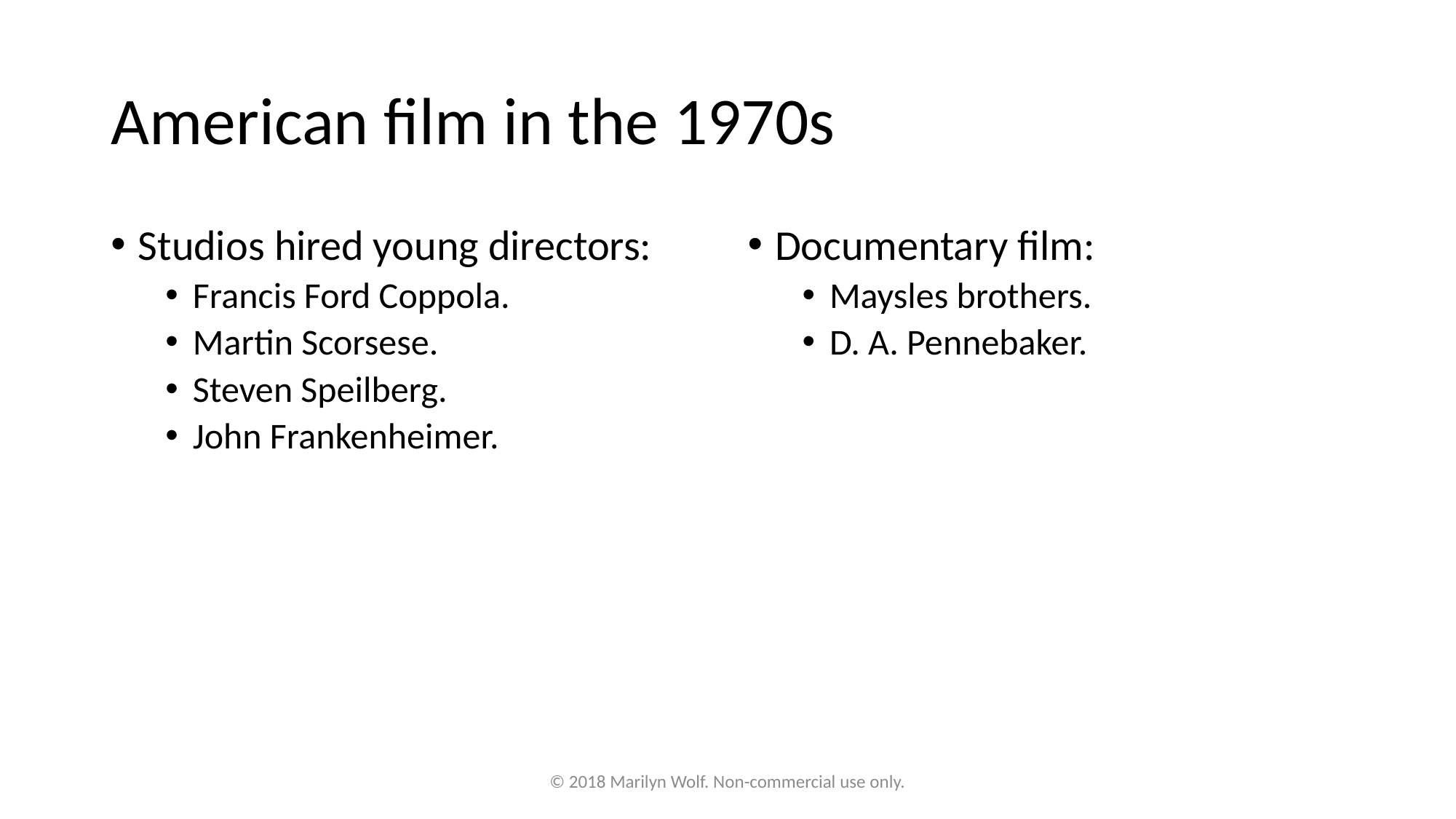

# American film in the 1970s
Studios hired young directors:
Francis Ford Coppola.
Martin Scorsese.
Steven Speilberg.
John Frankenheimer.
Documentary film:
Maysles brothers.
D. A. Pennebaker.
© 2018 Marilyn Wolf. Non-commercial use only.